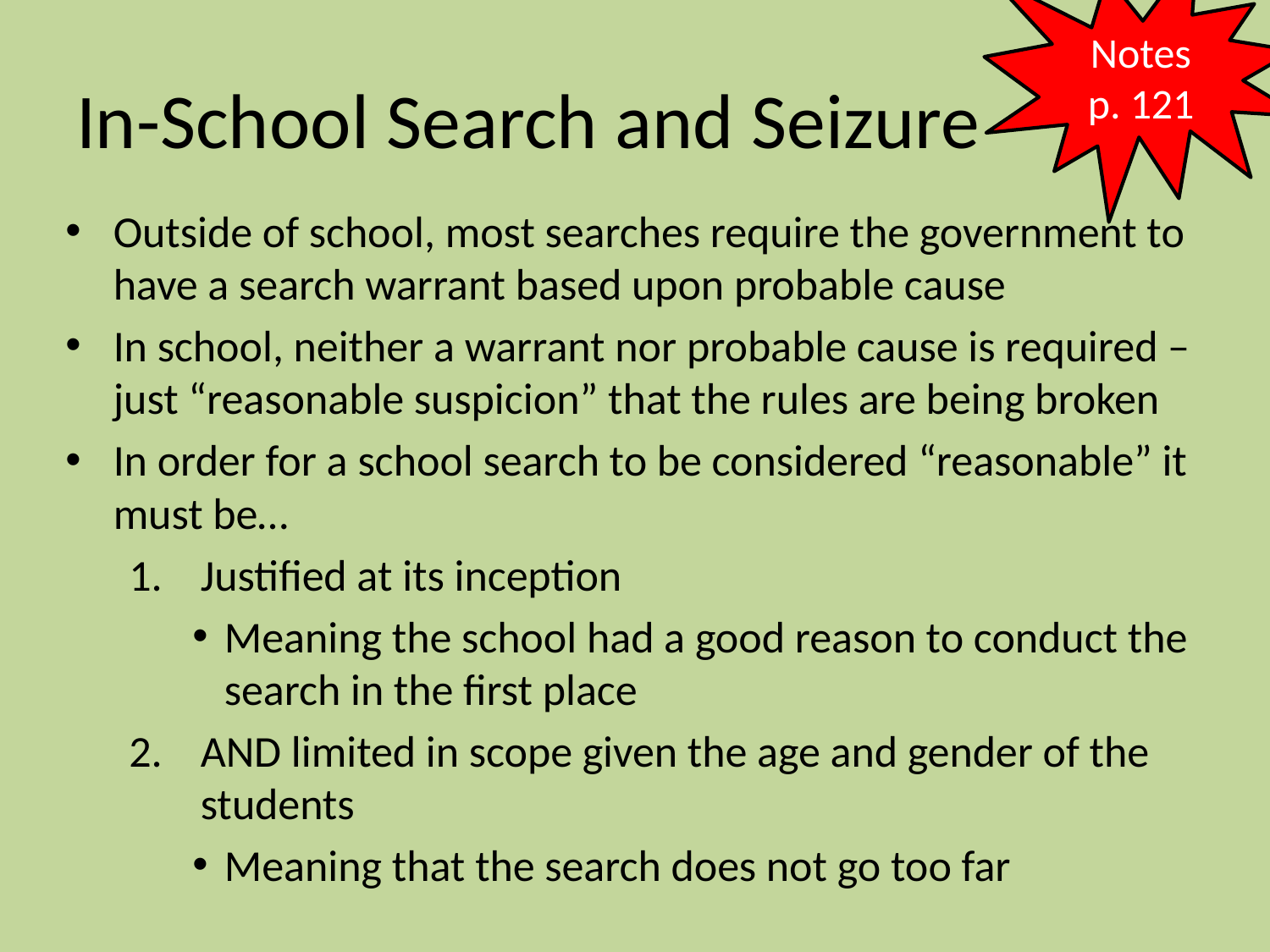

Notes
p. 121
# In-School Search and Seizure
Outside of school, most searches require the government to have a search warrant based upon probable cause
In school, neither a warrant nor probable cause is required – just “reasonable suspicion” that the rules are being broken
In order for a school search to be considered “reasonable” it must be…
Justified at its inception
Meaning the school had a good reason to conduct the search in the first place
AND limited in scope given the age and gender of the students
Meaning that the search does not go too far